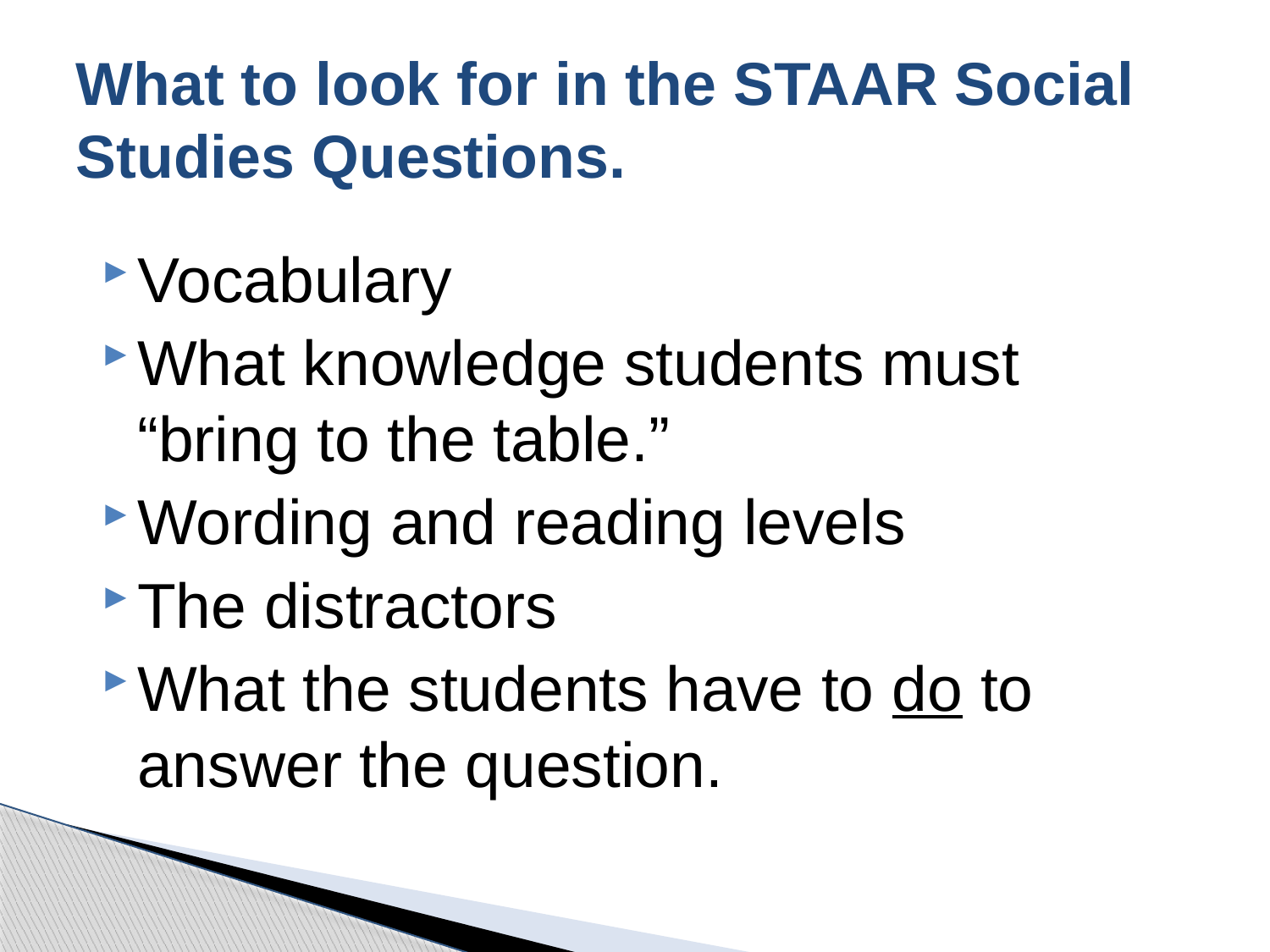

# What to look for in the STAAR Social Studies Questions.
Vocabulary
What knowledge students must “bring to the table.”
Wording and reading levels
The distractors
What the students have to do to answer the question.